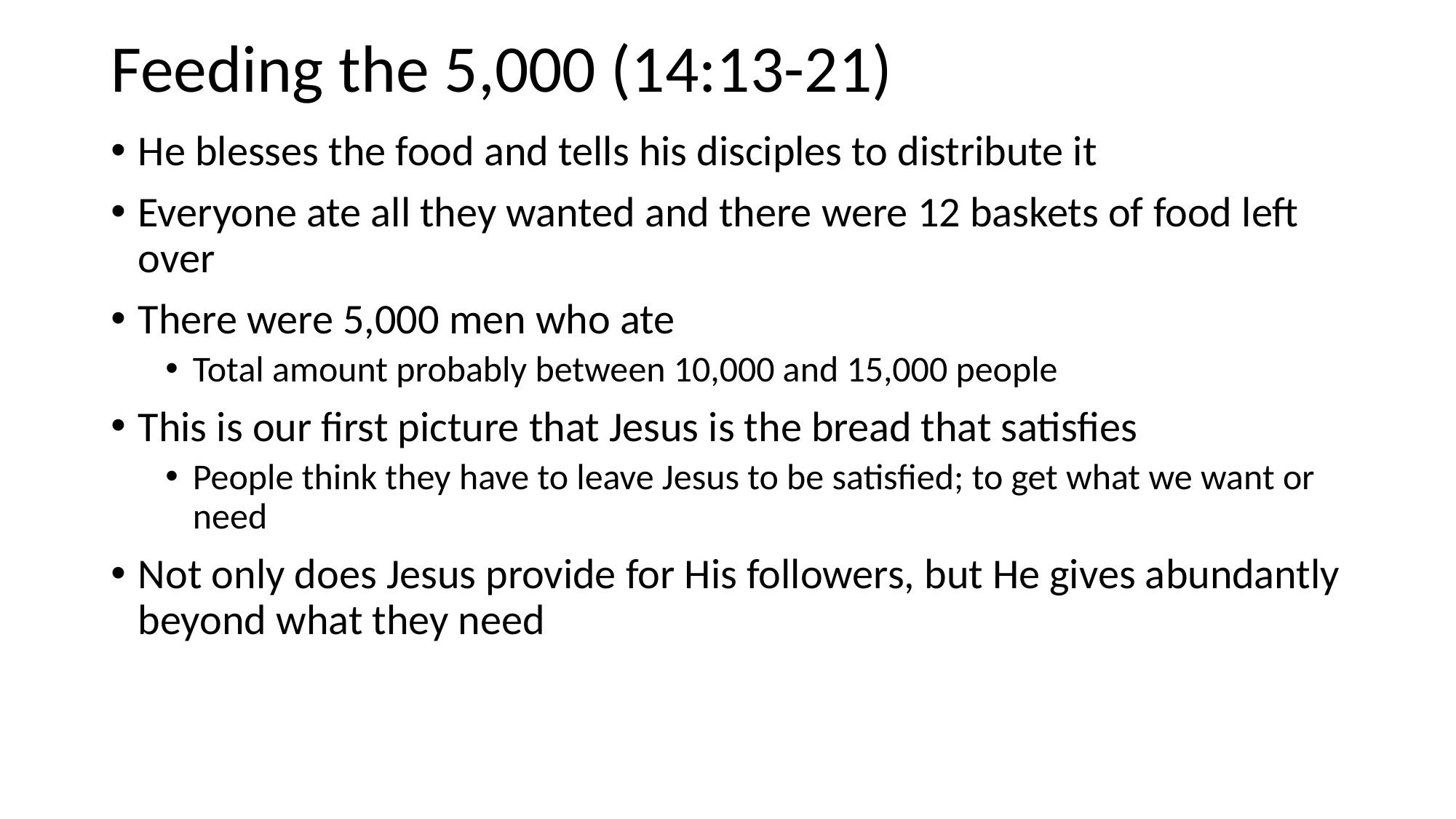

# Feeding the 5,000 (14:13-21)
He blesses the food and tells his disciples to distribute it
Everyone ate all they wanted and there were 12 baskets of food left over
There were 5,000 men who ate
Total amount probably between 10,000 and 15,000 people
This is our first picture that Jesus is the bread that satisfies
People think they have to leave Jesus to be satisfied; to get what we want or need
Not only does Jesus provide for His followers, but He gives abundantly beyond what they need